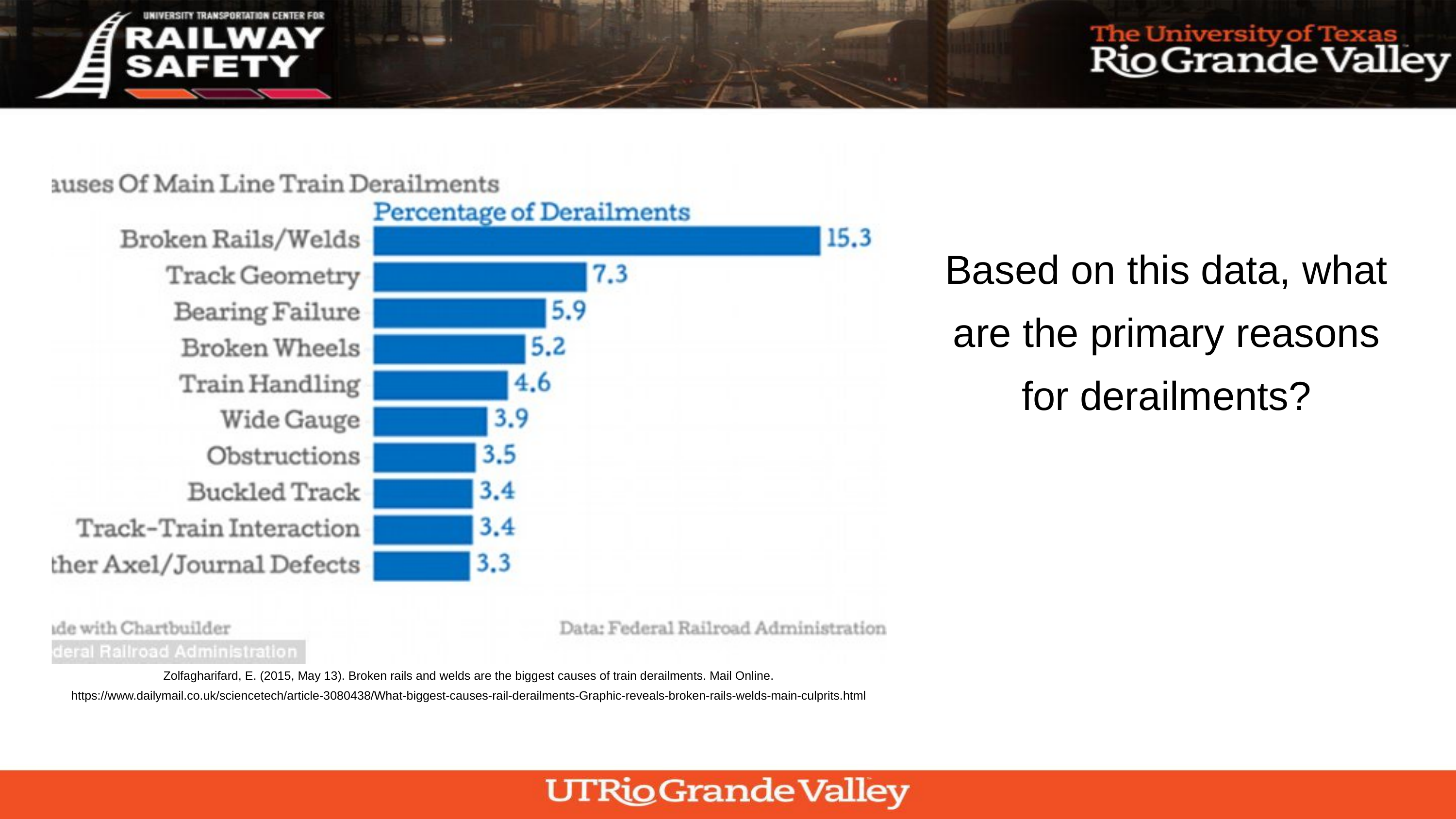

Zolfagharifard, E. (2015, May 13). Broken rails and welds are the biggest causes of train derailments. Mail Online. https://www.dailymail.co.uk/sciencetech/article-3080438/What-biggest-causes-rail-derailments-Graphic-reveals-broken-rails-welds-main-culprits.html
Based on this data, what are the primary reasons for derailments?